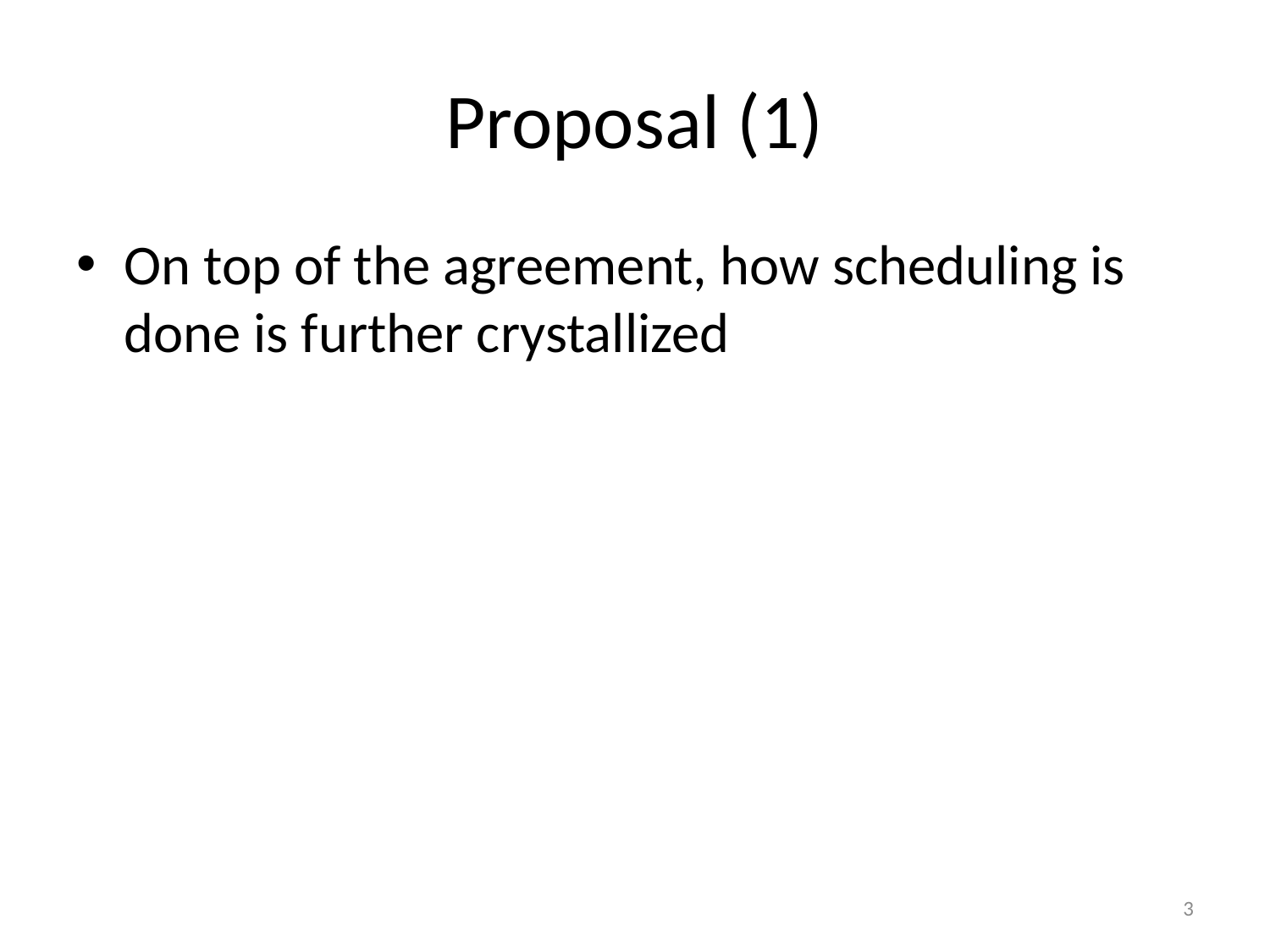

# Proposal (1)
On top of the agreement, how scheduling is done is further crystallized
3